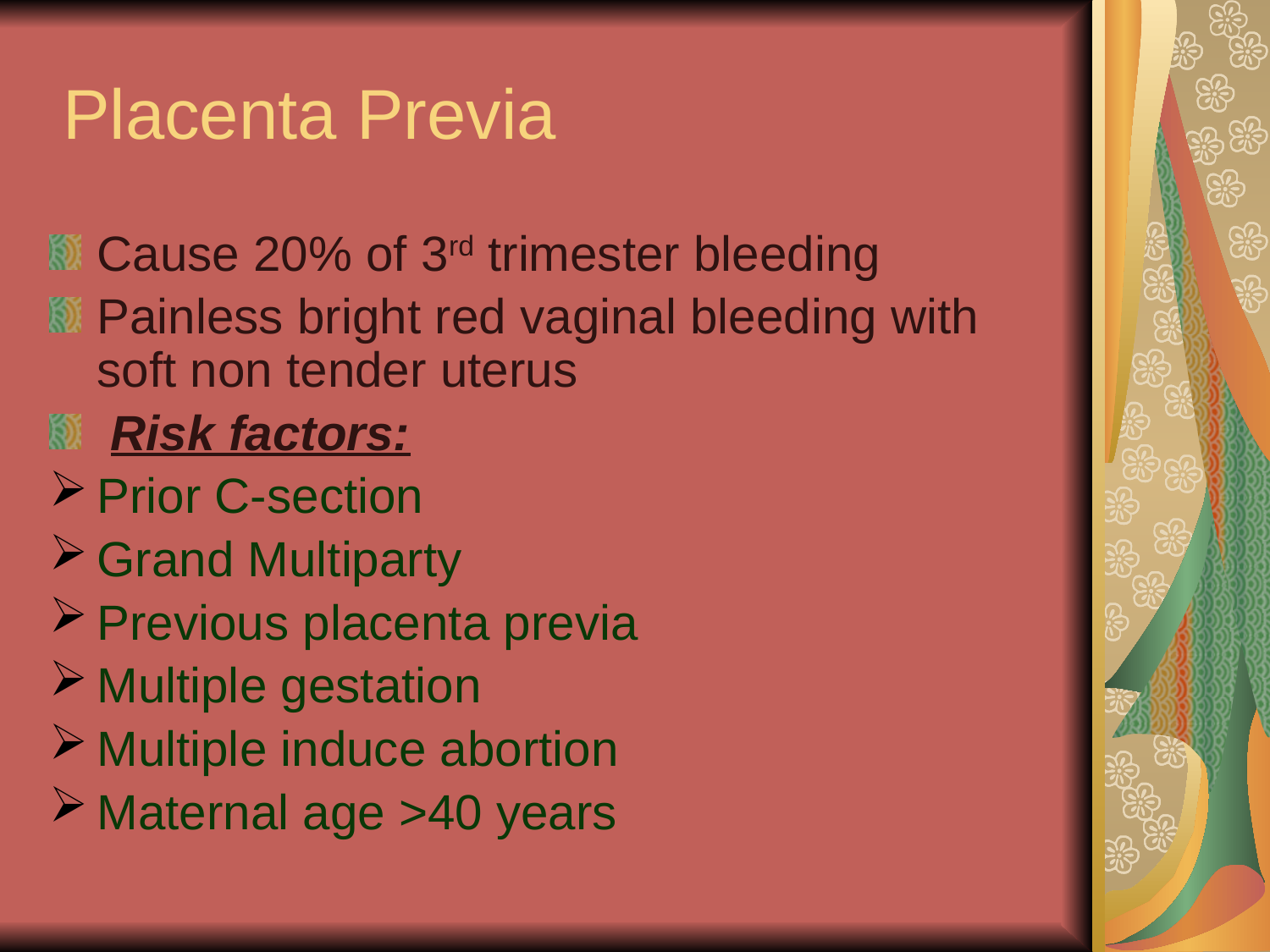

# Placenta Previa
Cause 20% of 3rd trimester bleeding
Painless bright red vaginal bleeding with soft non tender uterus
 Risk factors:
Prior C-section
Grand Multiparty
Previous placenta previa
Multiple gestation
Multiple induce abortion
Maternal age >40 years